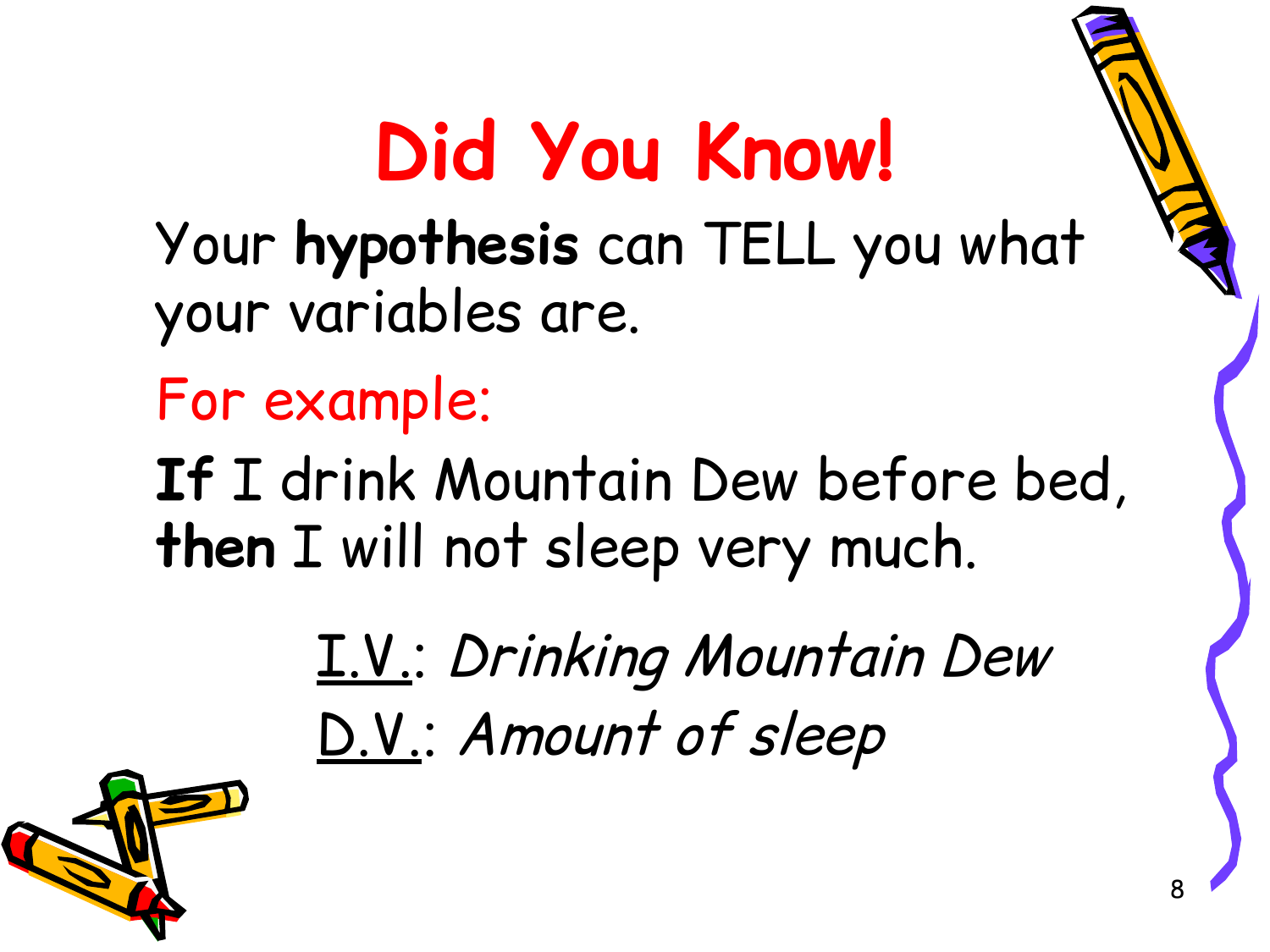

# Did You Know!
	Your hypothesis can TELL you what your variables are.
	For example:
 	If I drink Mountain Dew before bed, then I will not sleep very much.

		  I.V.: Drinking Mountain Dew
		  D.V.: Amount of sleep

8